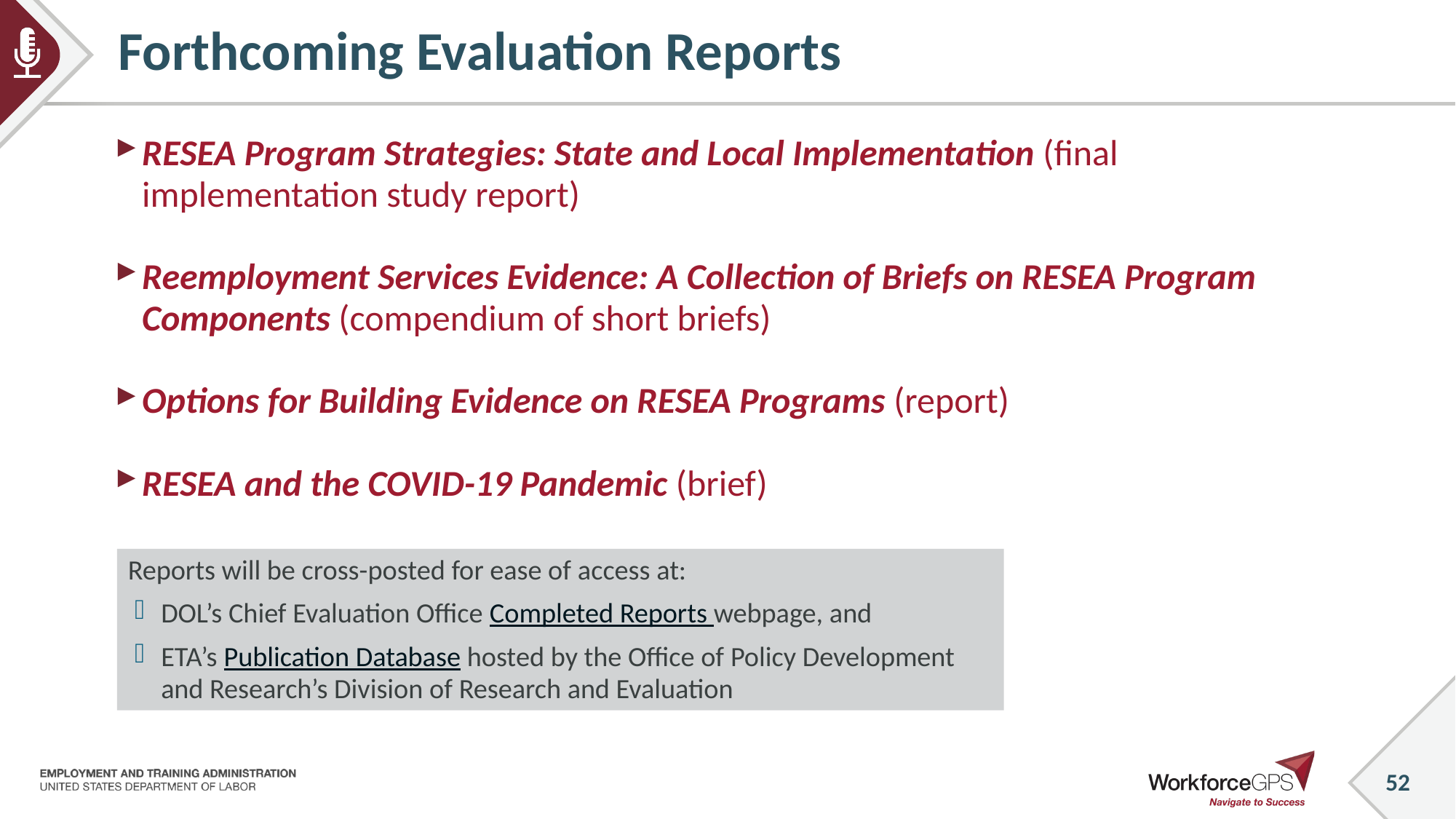

# Forthcoming Evaluation Reports
RESEA Program Strategies: State and Local Implementation (final implementation study report)
Reemployment Services Evidence: A Collection of Briefs on RESEA Program Components (compendium of short briefs)
Options for Building Evidence on RESEA Programs (report)
RESEA and the COVID-19 Pandemic (brief)
Reports will be cross-posted for ease of access at:
DOL’s Chief Evaluation Office Completed Reports webpage, and
ETA’s Publication Database hosted by the Office of Policy Development and Research’s Division of Research and Evaluation
52